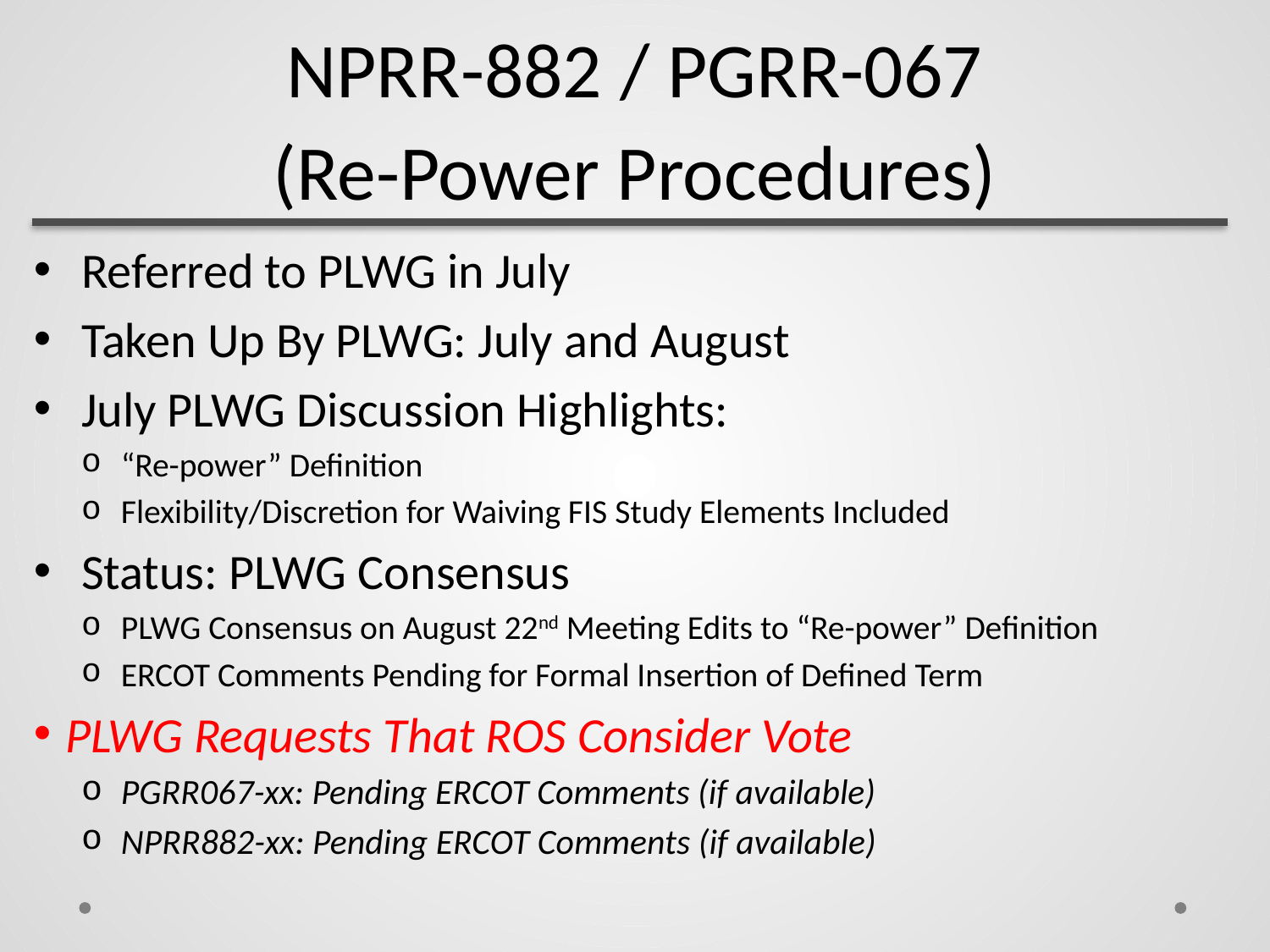

# NPRR-882 / PGRR-067 (Re-Power Procedures)
Referred to PLWG in July
Taken Up By PLWG: July and August
July PLWG Discussion Highlights:
“Re-power” Definition
Flexibility/Discretion for Waiving FIS Study Elements Included
Status: PLWG Consensus
PLWG Consensus on August 22nd Meeting Edits to “Re-power” Definition
ERCOT Comments Pending for Formal Insertion of Defined Term
PLWG Requests That ROS Consider Vote
PGRR067-xx: Pending ERCOT Comments (if available)
NPRR882-xx: Pending ERCOT Comments (if available)